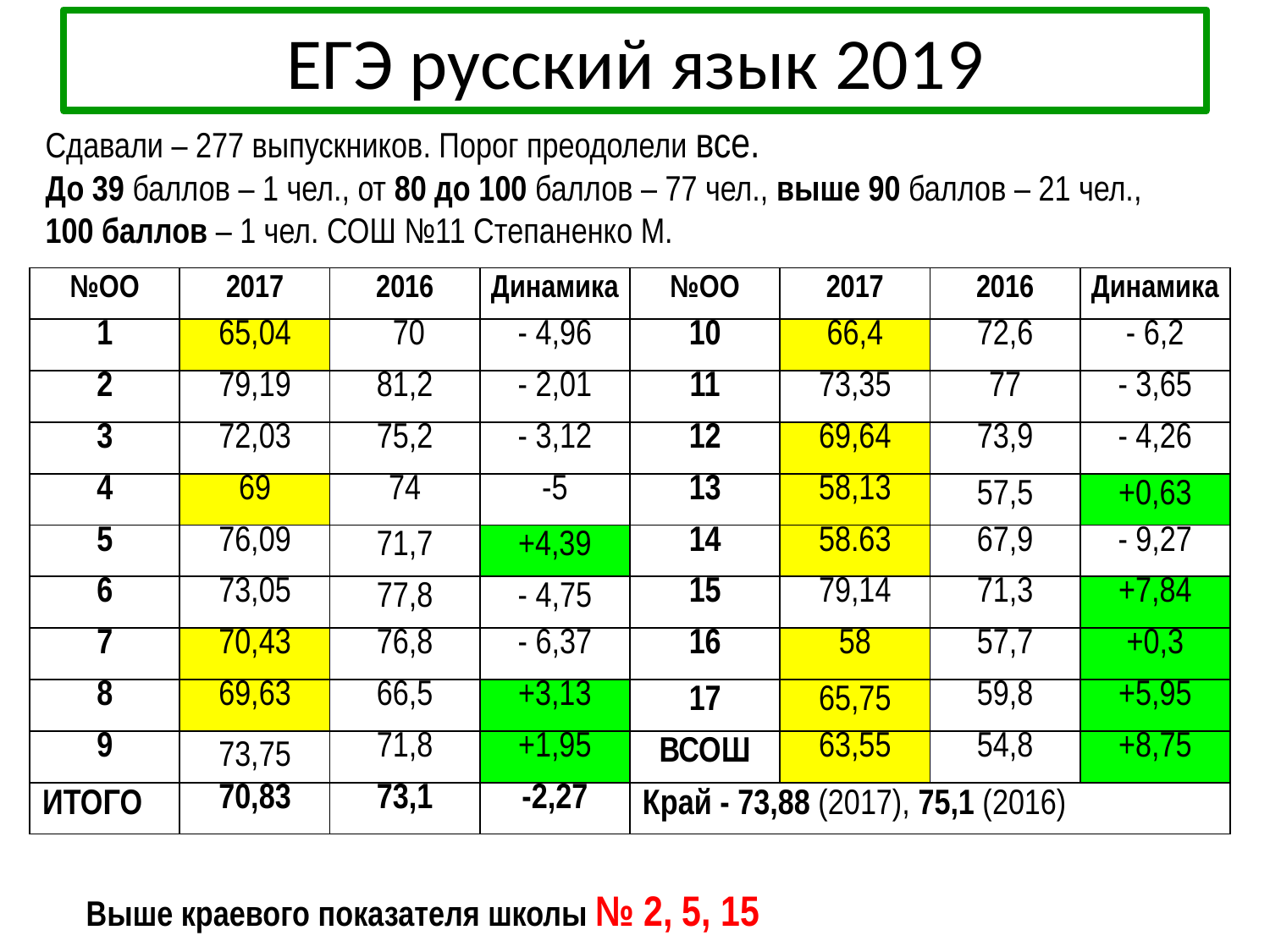

# ЕГЭ русский язык 2019
Сдавали – 277 выпускников. Порог преодолели все.
До 39 баллов – 1 чел., от 80 до 100 баллов – 77 чел., выше 90 баллов – 21 чел.,
100 баллов – 1 чел. СОШ №11 Степаненко М.

| №ОО | 2017 | 2016 | Динамика | №ОО | 2017 | 2016 | Динамика |
| --- | --- | --- | --- | --- | --- | --- | --- |
| 1 | 65,04 | 70 | - 4,96 | 10 | 66,4 | 72,6 | - 6,2 |
| 2 | 79,19 | 81,2 | - 2,01 | 11 | 73,35 | 77 | - 3,65 |
| 3 | 72,03 | 75,2 | - 3,12 | 12 | 69,64 | 73,9 | - 4,26 |
| 4 | 69 | 74 | -5 | 13 | 58,13 | 57,5 | +0,63 |
| 5 | 76,09 | 71,7 | +4,39 | 14 | 58.63 | 67,9 | - 9,27 |
| 6 | 73,05 | 77,8 | - 4,75 | 15 | 79,14 | 71,3 | +7,84 |
| 7 | 70,43 | 76,8 | - 6,37 | 16 | 58 | 57,7 | +0,3 |
| 8 | 69,63 | 66,5 | +3,13 | 17 | 65,75 | 59,8 | +5,95 |
| 9 | 73,75 | 71,8 | +1,95 | ВСОШ | 63,55 | 54,8 | +8,75 |
| ИТОГО | 70,83 | 73,1 | -2,27 | Край - 73,88 (2017), 75,1 (2016) |  |  |  |
Выше краевого показателя школы № 2, 5, 15